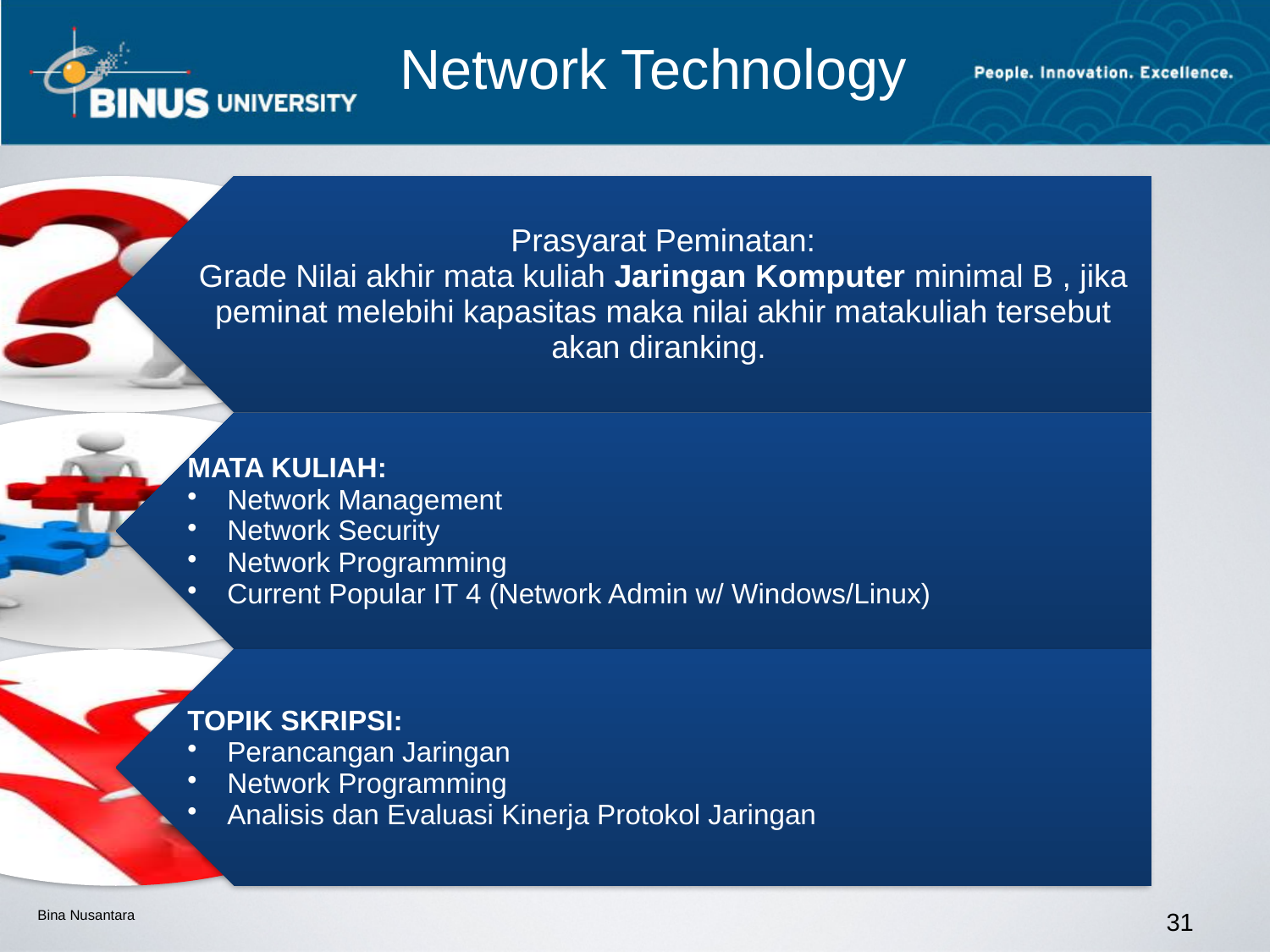

Network Technology
Prasyarat Peminatan:
Grade Nilai akhir mata kuliah Jaringan Komputer minimal B , jika peminat melebihi kapasitas maka nilai akhir matakuliah tersebut akan diranking.
MATA KULIAH:
Network Management
TOPIK SKRIPSI:
Perancangan Jaringan
Network Security
Network Programming
Current Popular IT 4 (Network Admin w/ Windows/Linux)
Network Programming
Analisis dan Evaluasi Kinerja Protokol Jaringan
Bina Nusantara
31